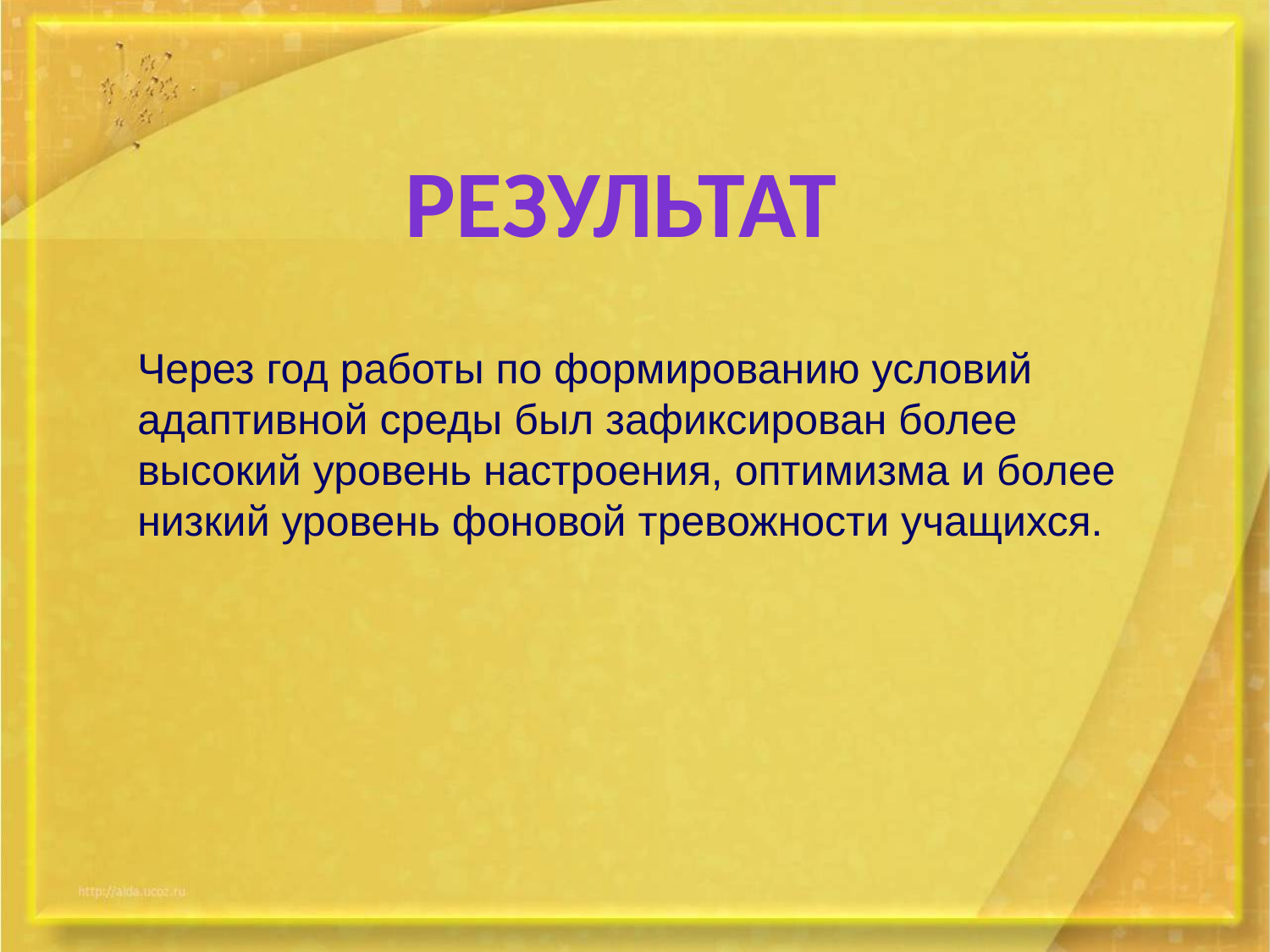

результат
Через год работы по формированию условий адаптивной среды был зафиксирован более высокий уровень настроения, оптимизма и более низкий уровень фоновой тревожности учащихся.